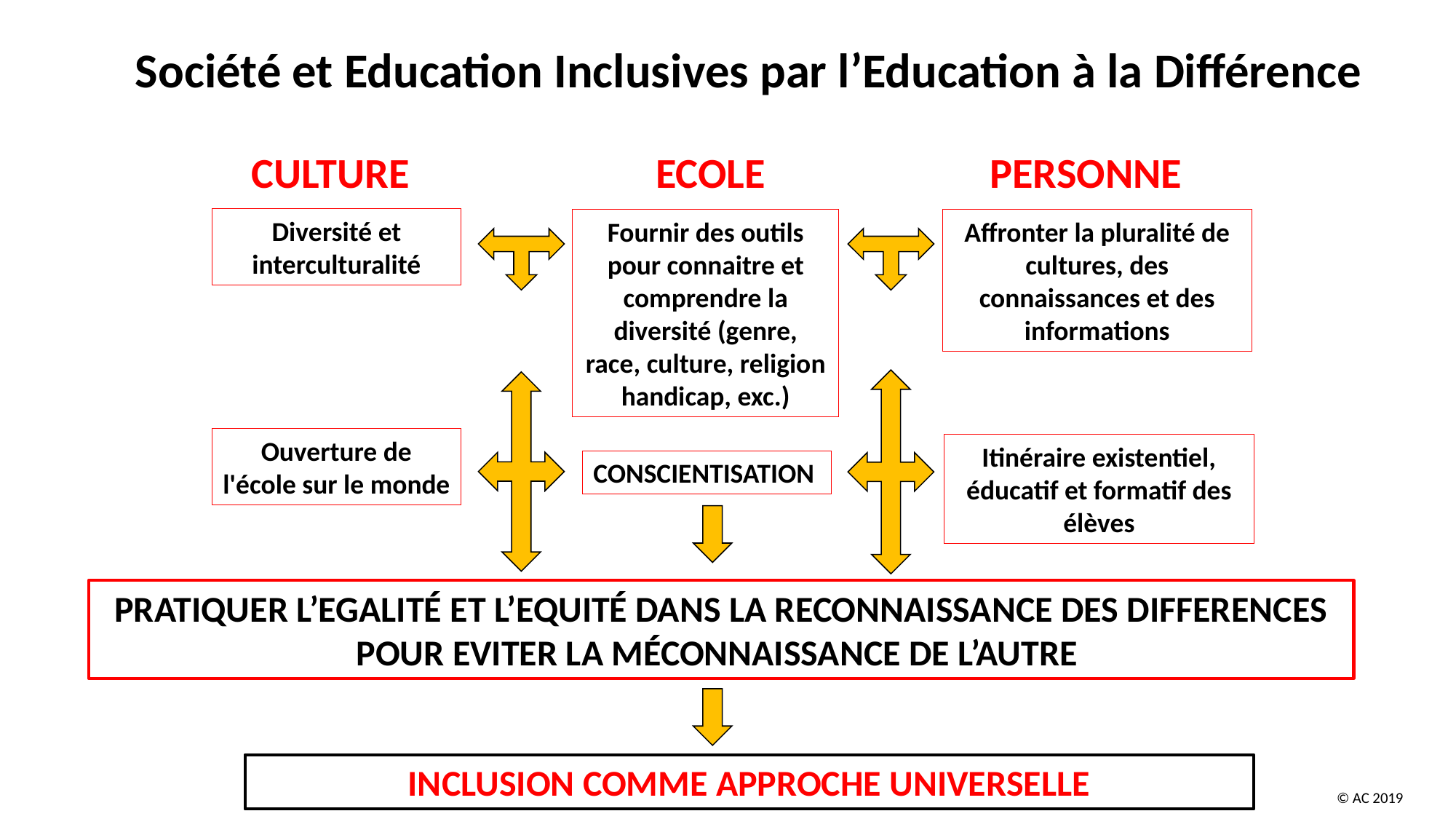

# Société et Education Inclusives par l’Education à la Différence
   CULTURE		           ECOLE	                       PERSONNE
Diversité et interculturalité
Fournir des outils pour connaitre et comprendre la diversité (genre, race, culture, religion handicap, exc.)
Affronter la pluralité de cultures, des connaissances et des informations

Ouverture de l'école sur le monde
PRATIQUER L’EGALITÉ ET L’EQUITÉ DANS LA RECONNAISSANCE DES DIFFERENCES POUR EVITER LA MÉCONNAISSANCE DE L’AUTRE

Itinéraire existentiel, éducatif et formatif des élèves
CONSCIENTISATION

INCLUSION COMME APPROCHE UNIVERSELLE
© AC 2019